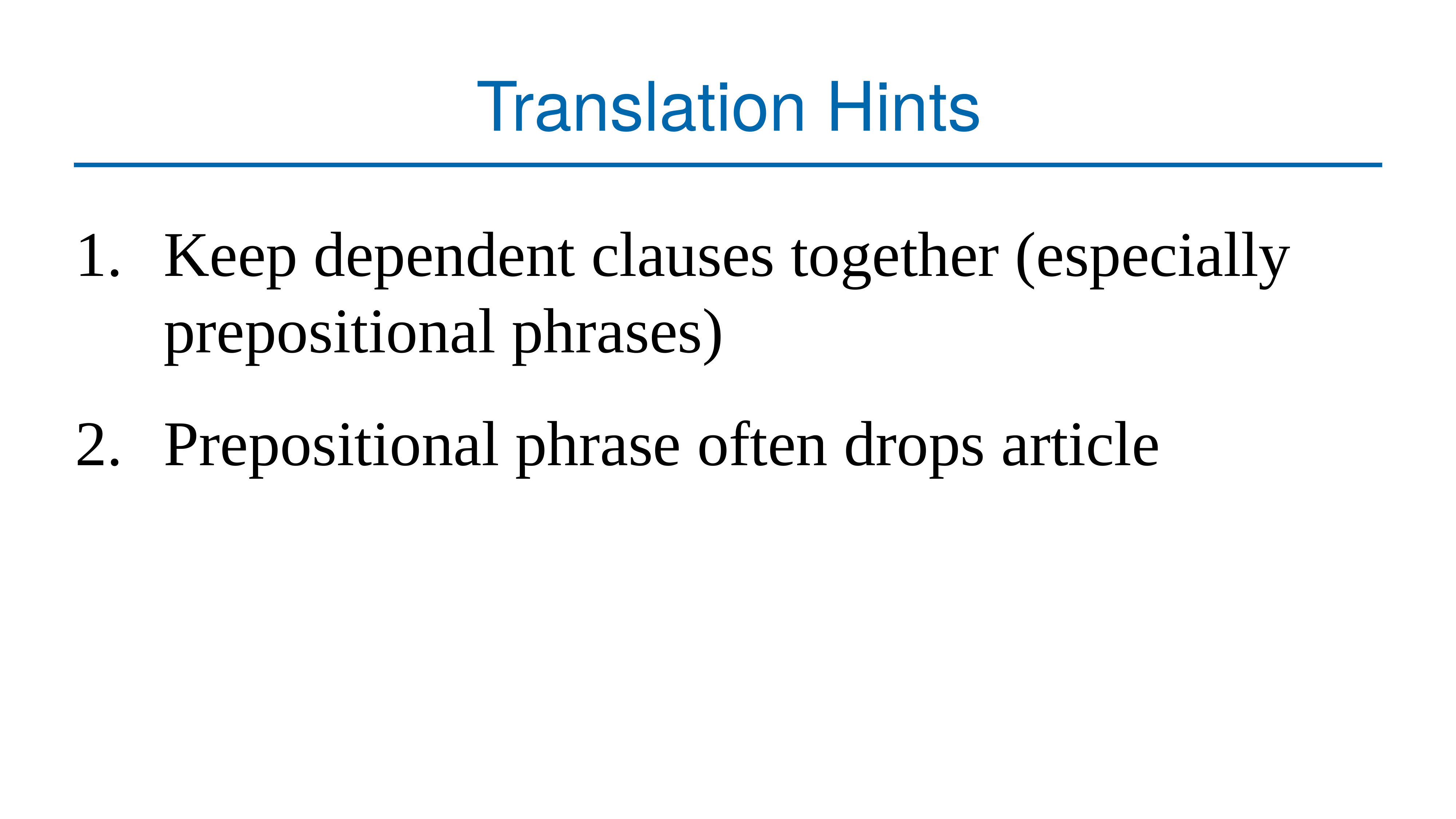

# Translation Hints
Keep dependent clauses together (especially prepositional phrases)
Prepositional phrase often drops article